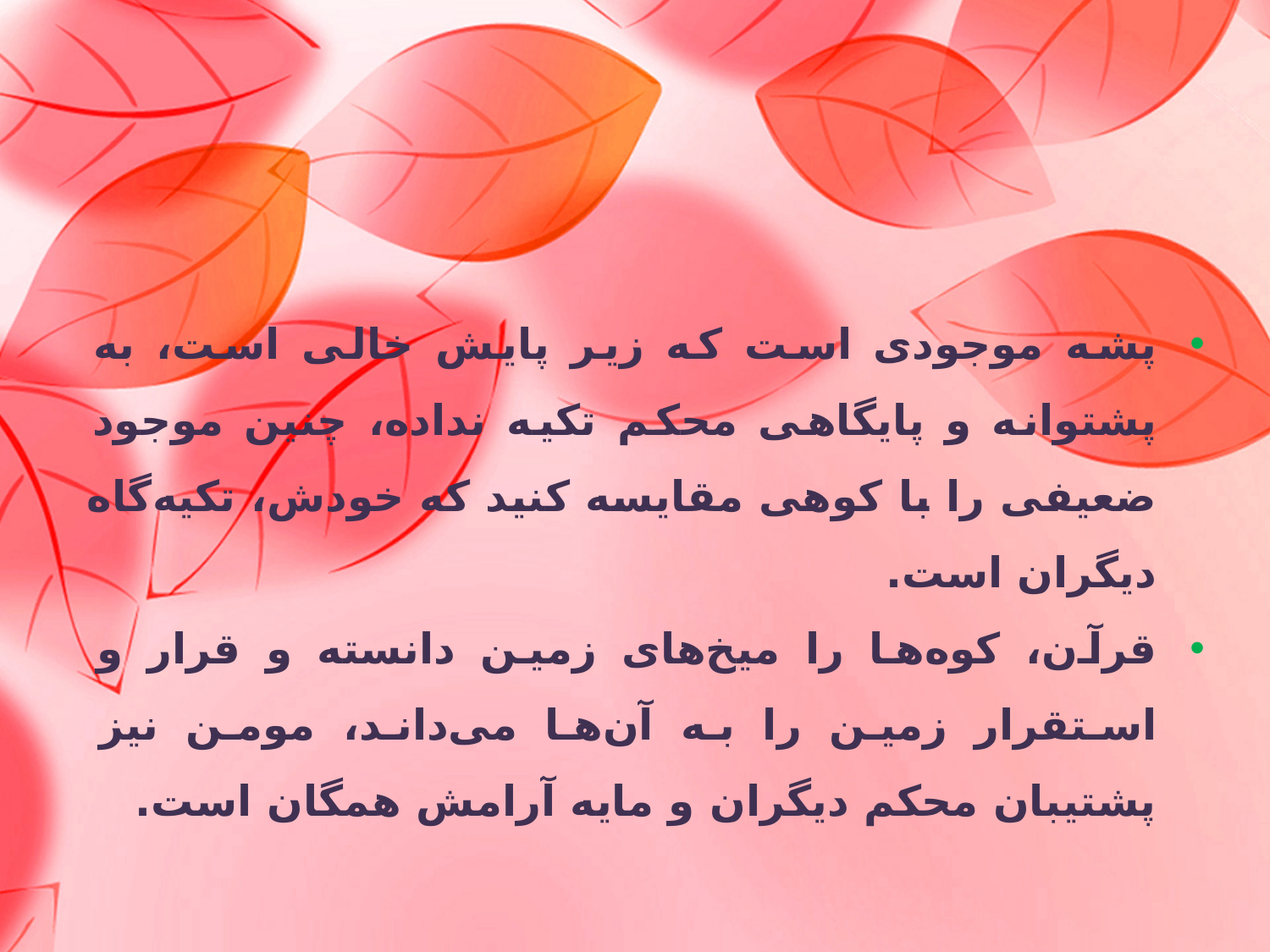

پشه موجودی است که زیر پایش خالی است، به پشتوانه و پایگاهی محکم تکیه نداده، چنین موجود ضعیفی را با کوهی مقایسه کنید که خودش، تکیه‌گاه دیگران است.
قرآن، کوه‌ها را میخ‌های زمین دانسته و قرار و استقرار زمین را به آن‌ها می‌داند، مومن نیز پشتیبان محکم دیگران و مایه آرامش همگان است.